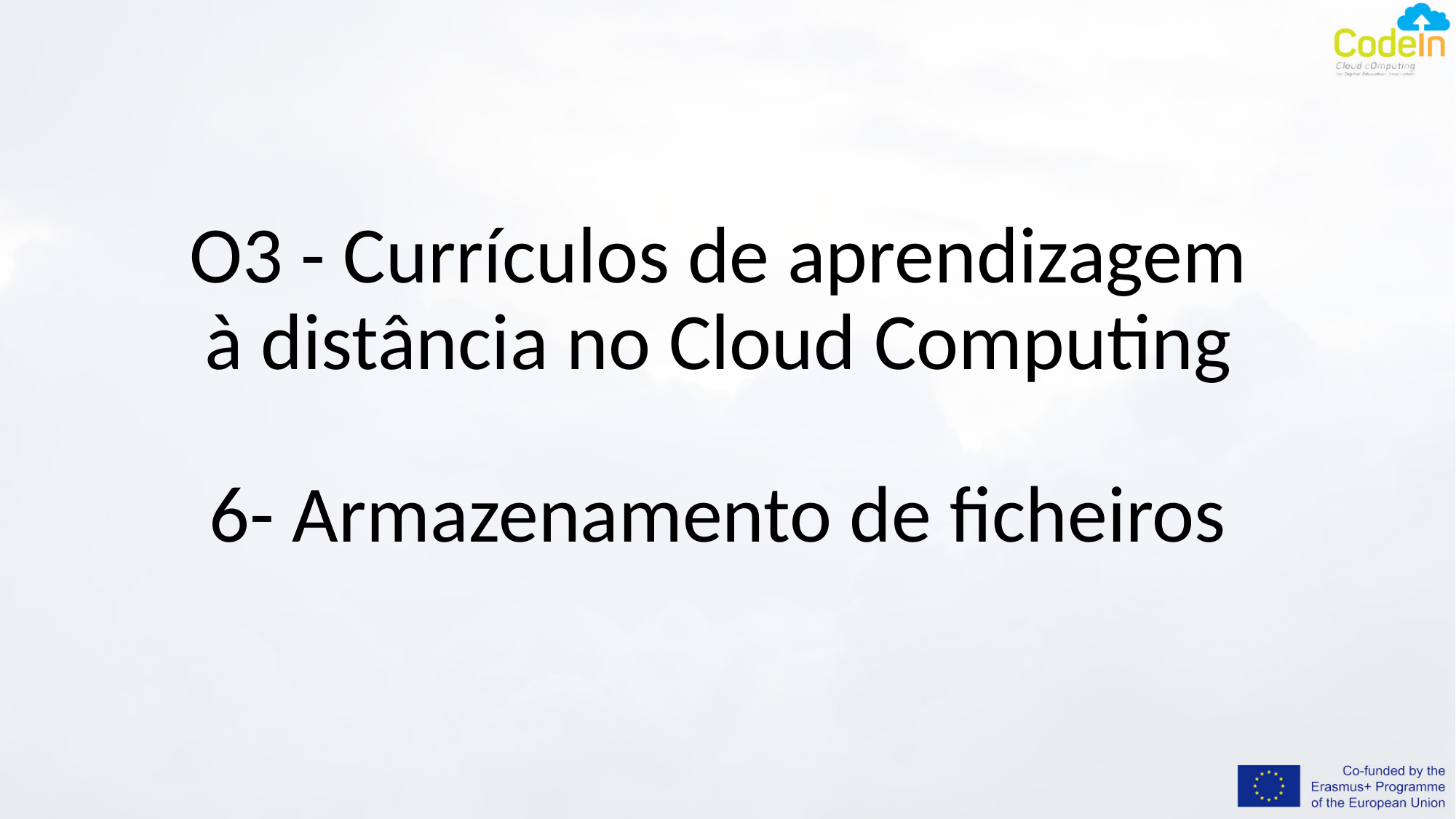

# O3 - Currículos de aprendizagem à distância no Cloud Computing 6- Armazenamento de ficheiros